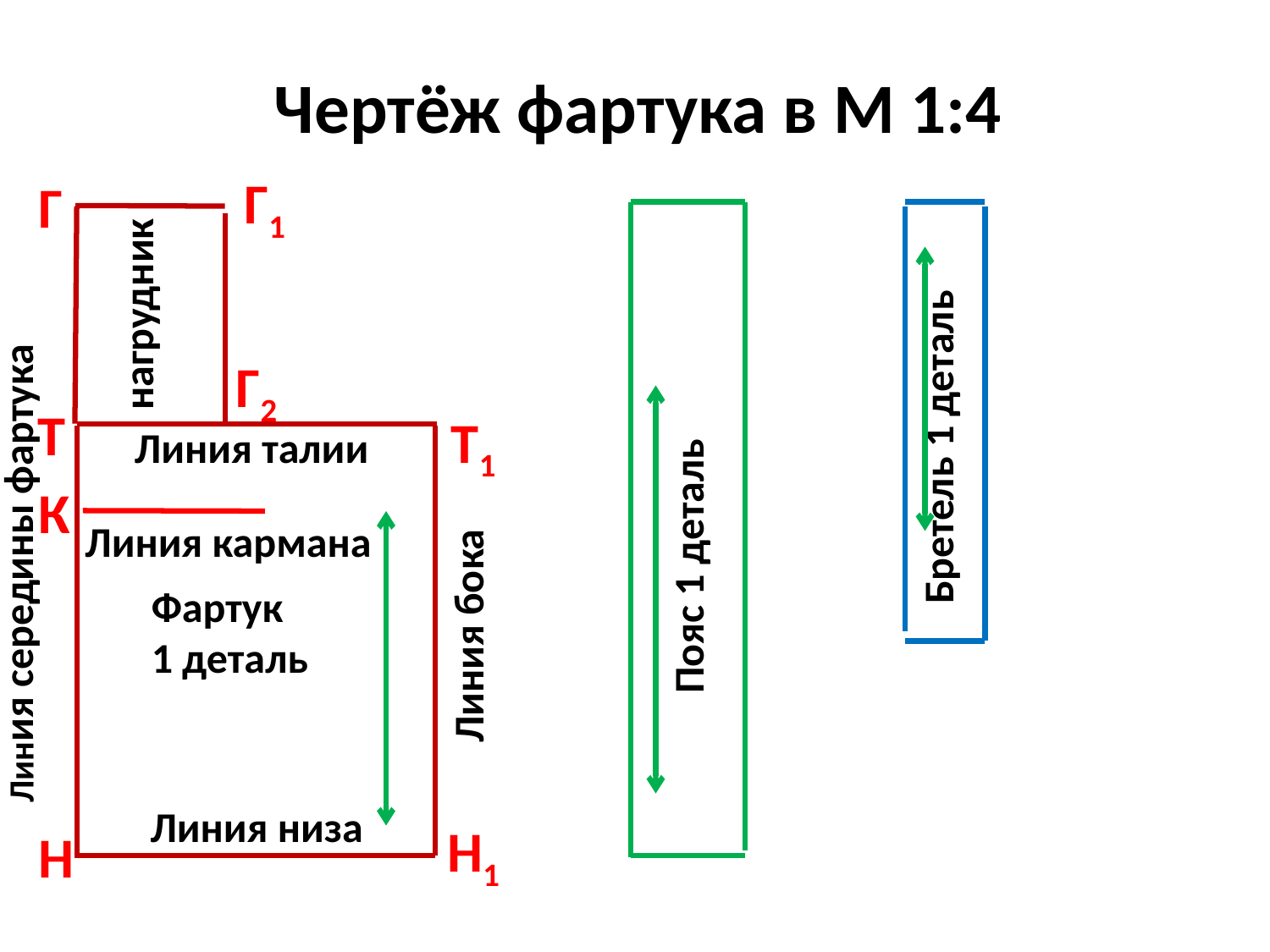

# Чертёж фартука в М 1:4

Т
Г1
Г
нагрудник
Линия середины фартука
Бретель 1 деталь
Г2
Т1
Линия талии
Пояс 1 деталь
К
Линия кармана
Линия бока
Фартук
1 деталь

Линия низа
Н1
Н